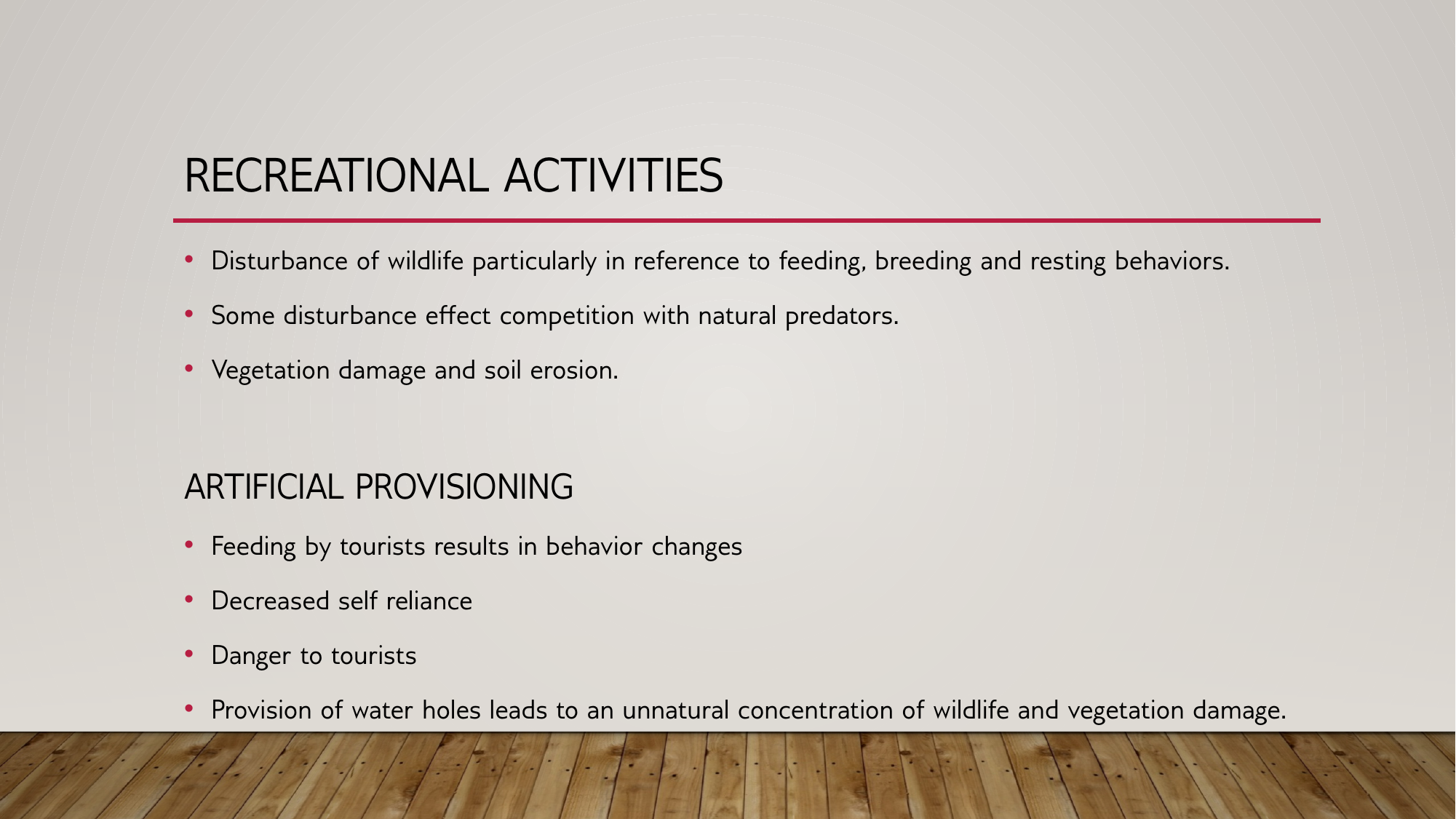

# Recreational Activities
Disturbance of wildlife particularly in reference to feeding, breeding and resting behaviors.
Some disturbance effect competition with natural predators.
Vegetation damage and soil erosion.

ARTIFICIAL PROVISIONING
Feeding by tourists results in behavior changes
Decreased self reliance
Danger to tourists
Provision of water holes leads to an unnatural concentration of wildlife and vegetation damage.